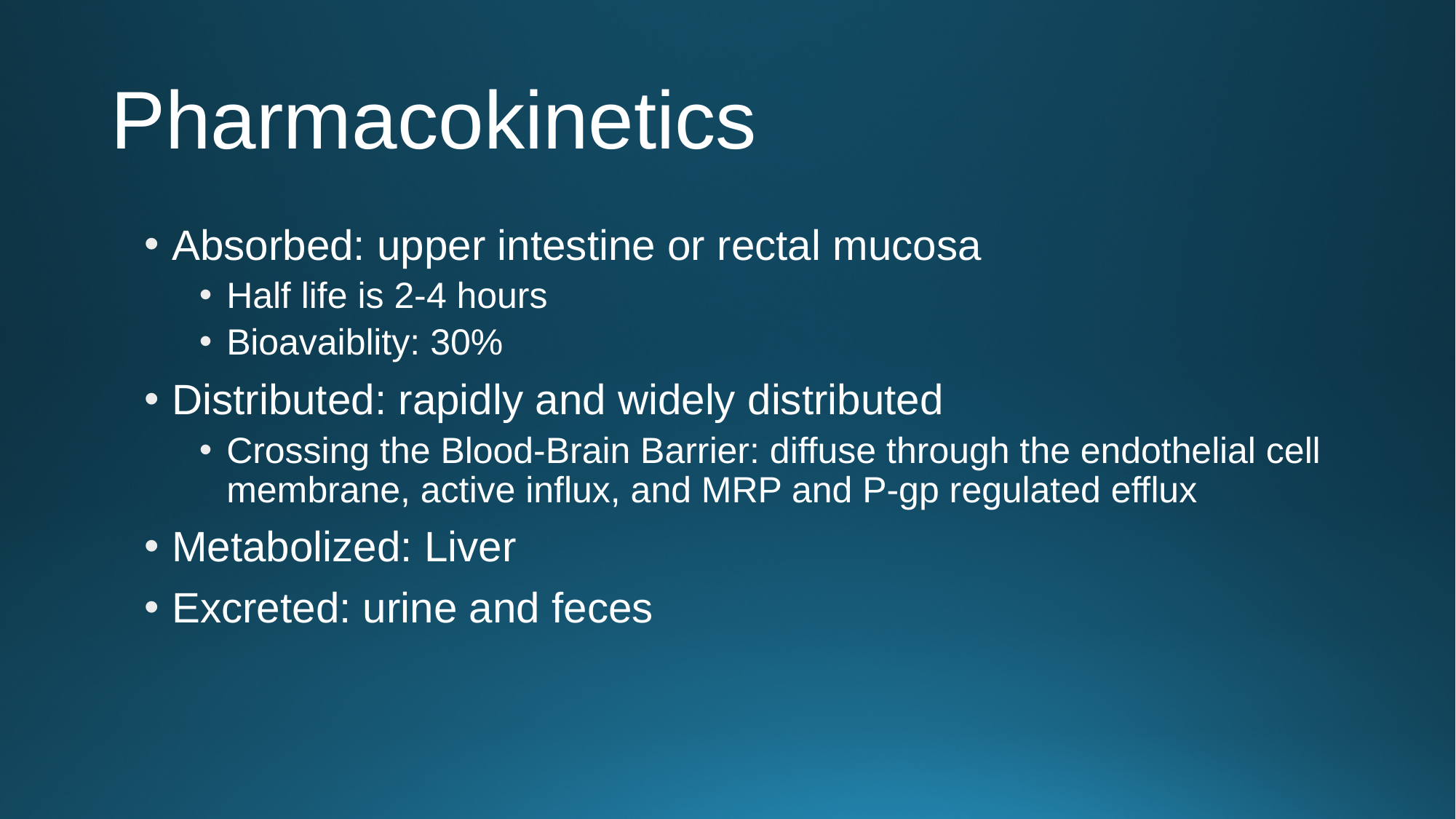

# Pharmacokinetics
Absorbed: upper intestine or rectal mucosa
Half life is 2-4 hours
Bioavaiblity: 30%
Distributed: rapidly and widely distributed
Crossing the Blood-Brain Barrier: diffuse through the endothelial cell membrane, active influx, and MRP and P-gp regulated efflux
Metabolized: Liver
Excreted: urine and feces